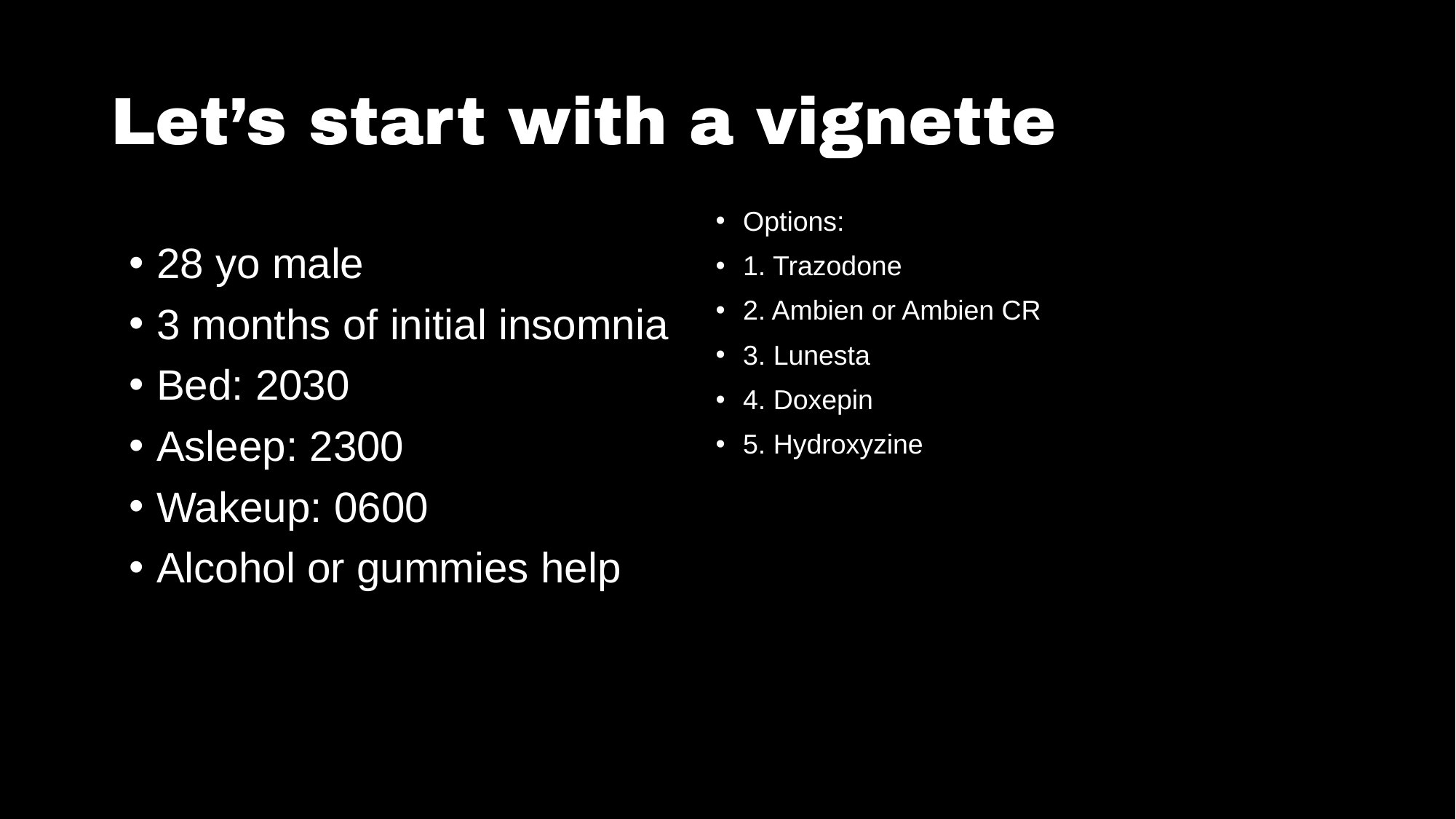

# Let’s start with a vignette
Options:
1. Trazodone
2. Ambien or Ambien CR
3. Lunesta
4. Doxepin
5. Hydroxyzine
28 yo male
3 months of initial insomnia
Bed: 2030
Asleep: 2300
Wakeup: 0600
Alcohol or gummies help